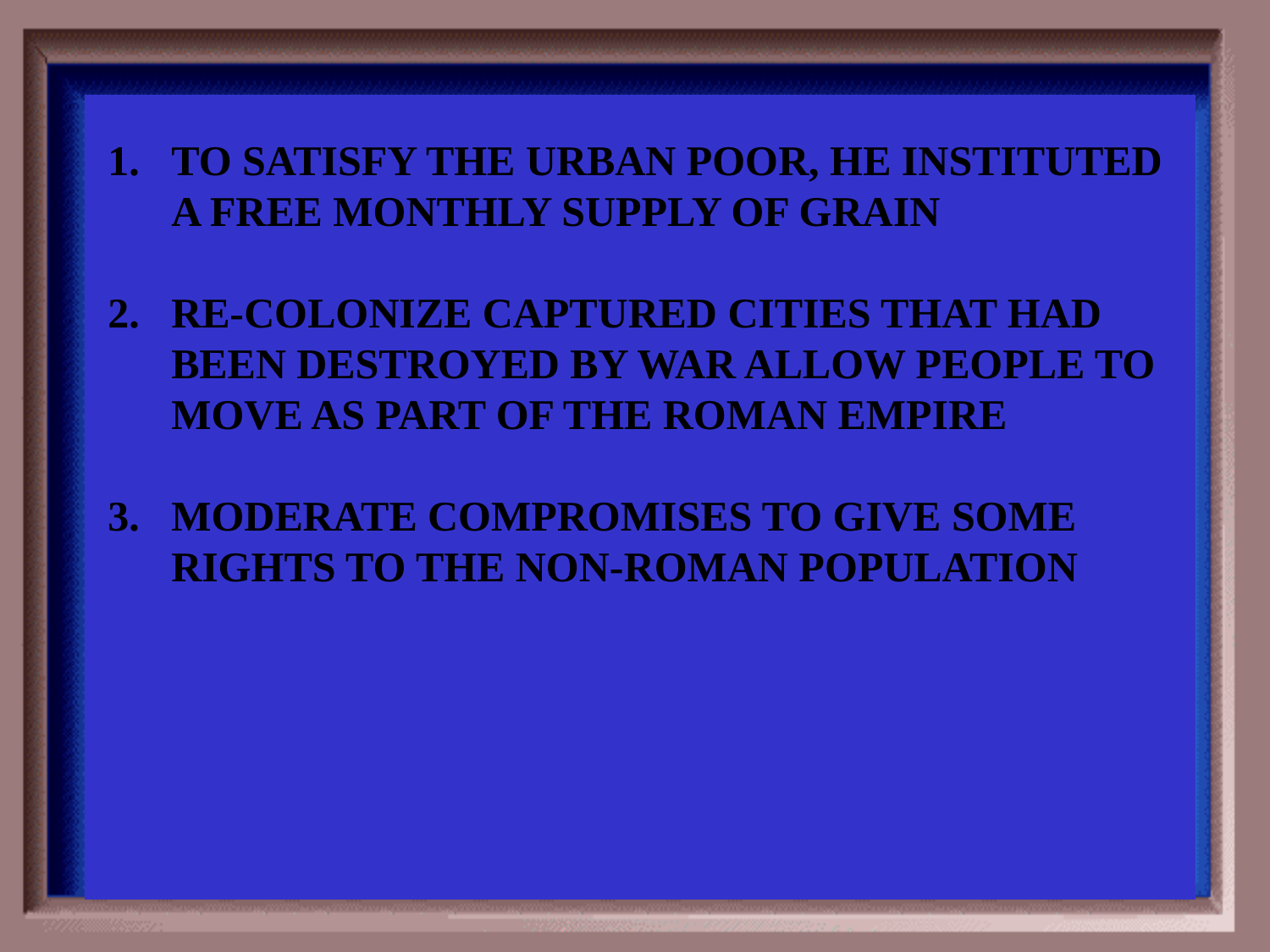

Category #4 $200 Question

To satisfy the urban poor, he instituted a free monthly supply of grain

Re-colonize captured cities that had been destroyed by war allow people to move as part of the roman empire

Moderate compromises to give some rights to the non-roman population